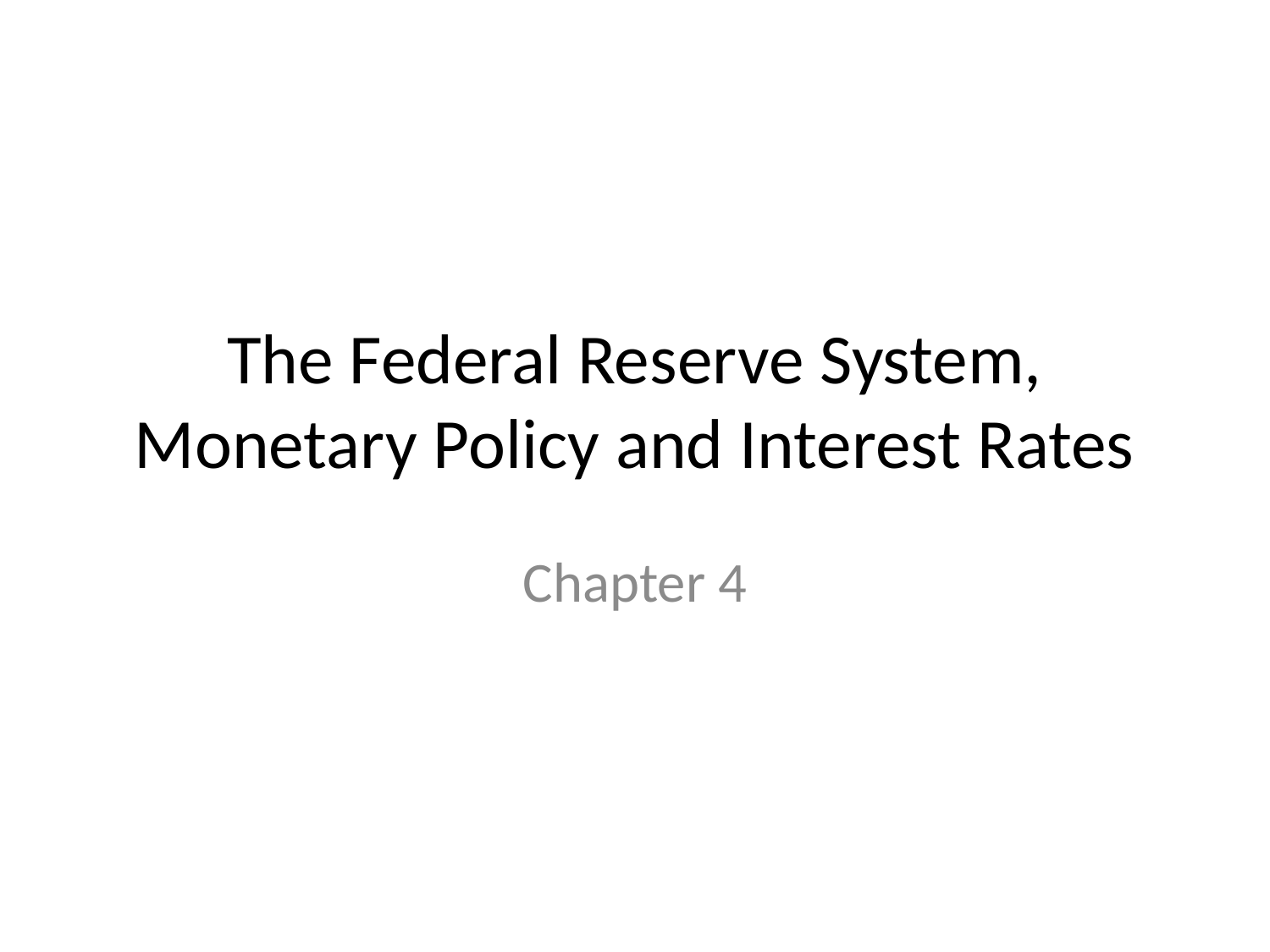

# The Federal Reserve System, Monetary Policy and Interest Rates
Chapter 4